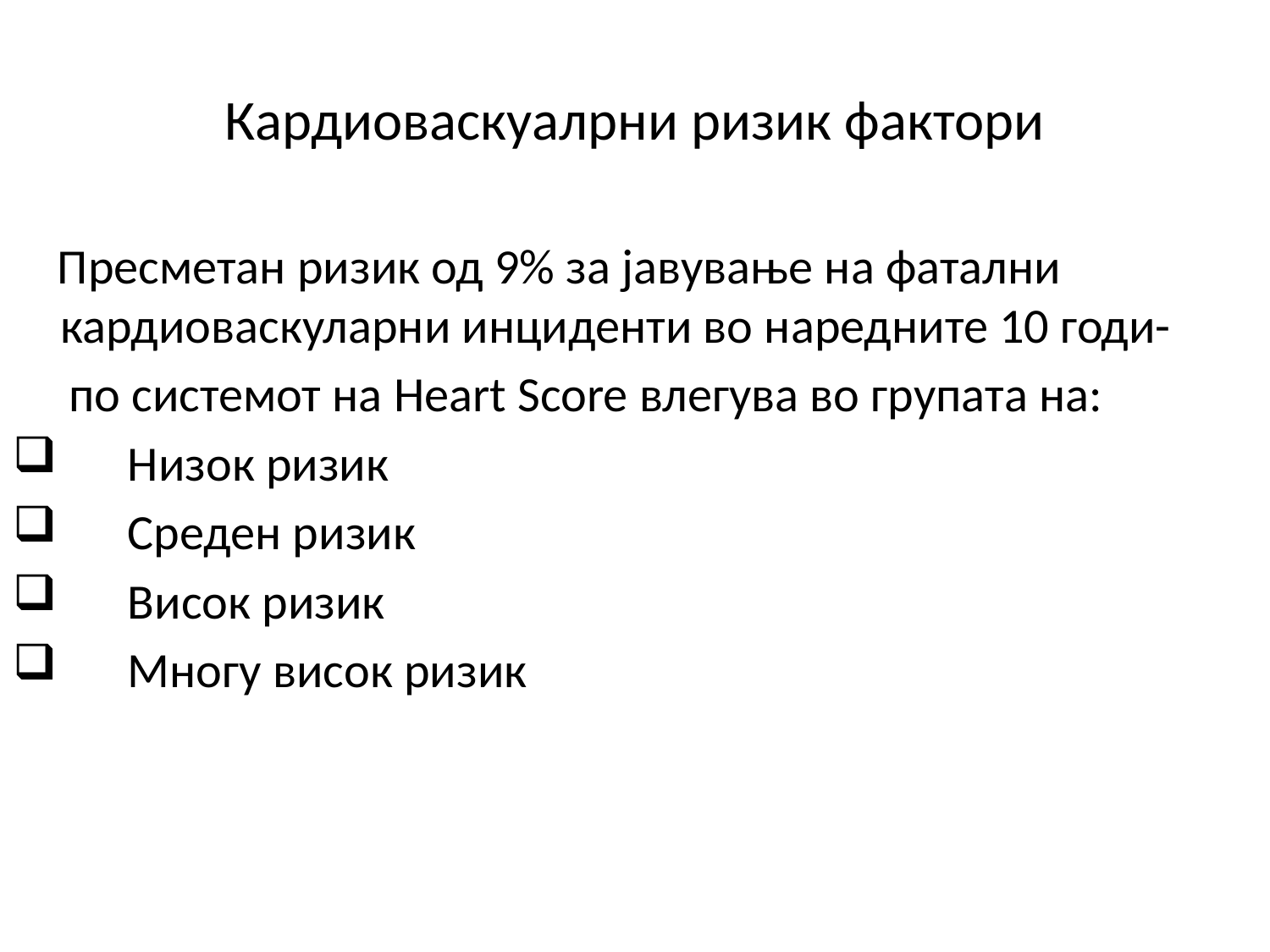

# Кардиоваскуалрни ризик фактори
    Пресметан ризик од 9% за јавување на фатални кардиоваскуларни инциденти во наредните 10 годи-
     по системот на Heart Score влегува во групата на:
      Низок ризик
      Среден ризик
      Висок ризик
      Многу висок ризик